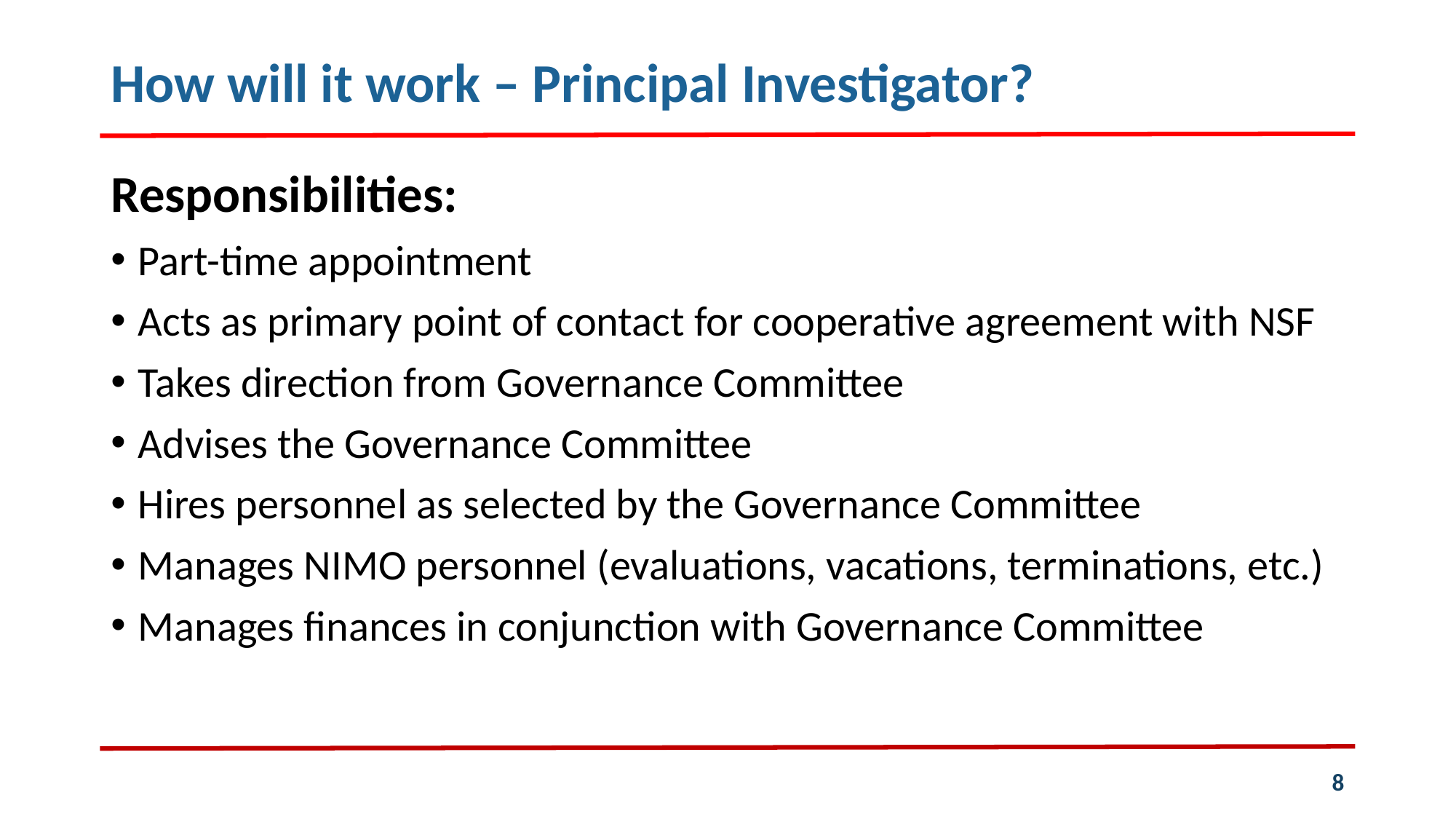

# How will it work – Principal Investigator?
Responsibilities:
Part-time appointment
Acts as primary point of contact for cooperative agreement with NSF
Takes direction from Governance Committee
Advises the Governance Committee
Hires personnel as selected by the Governance Committee
Manages NIMO personnel (evaluations, vacations, terminations, etc.)
Manages finances in conjunction with Governance Committee
8